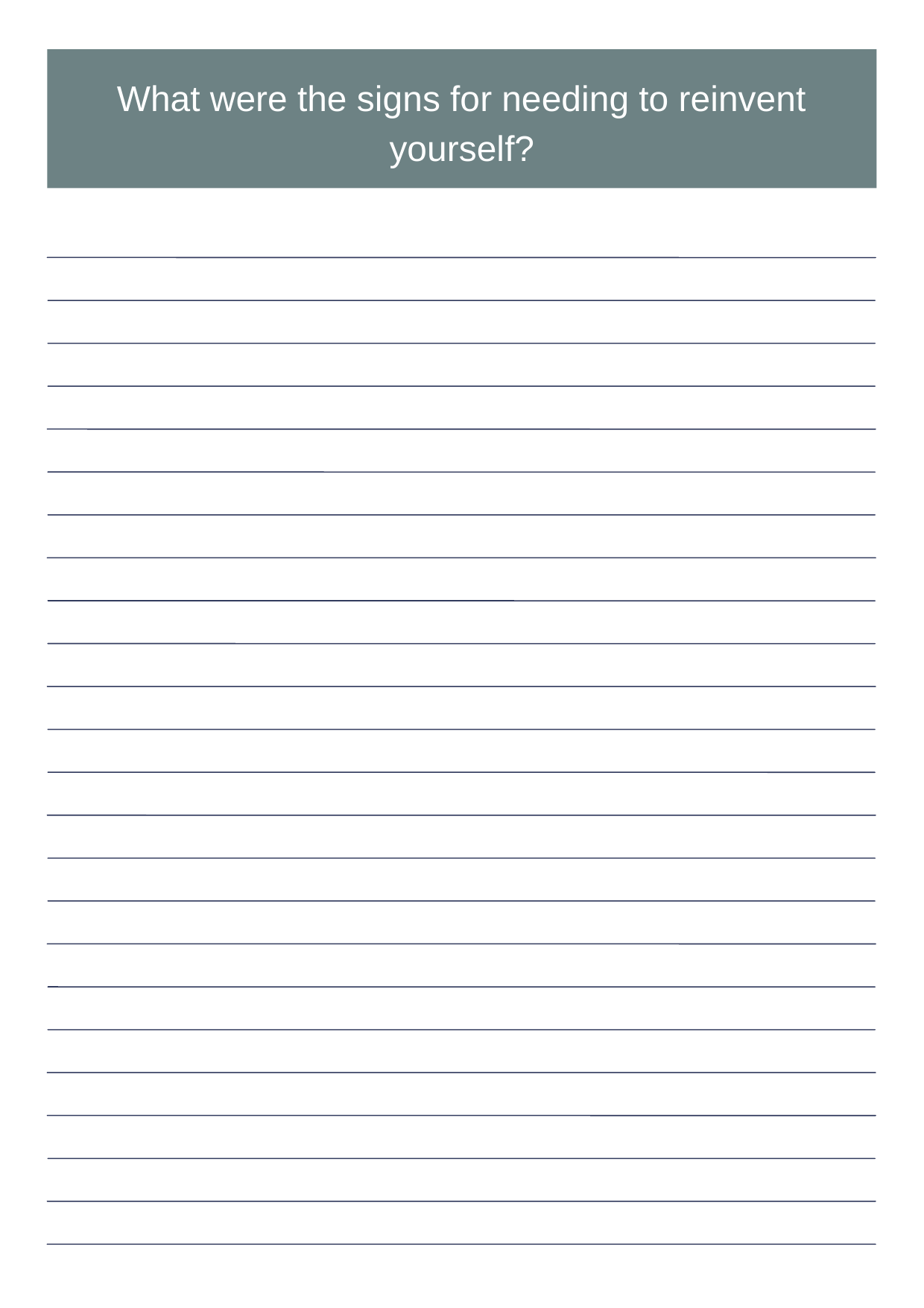

What were the signs for needing to reinvent yourself?